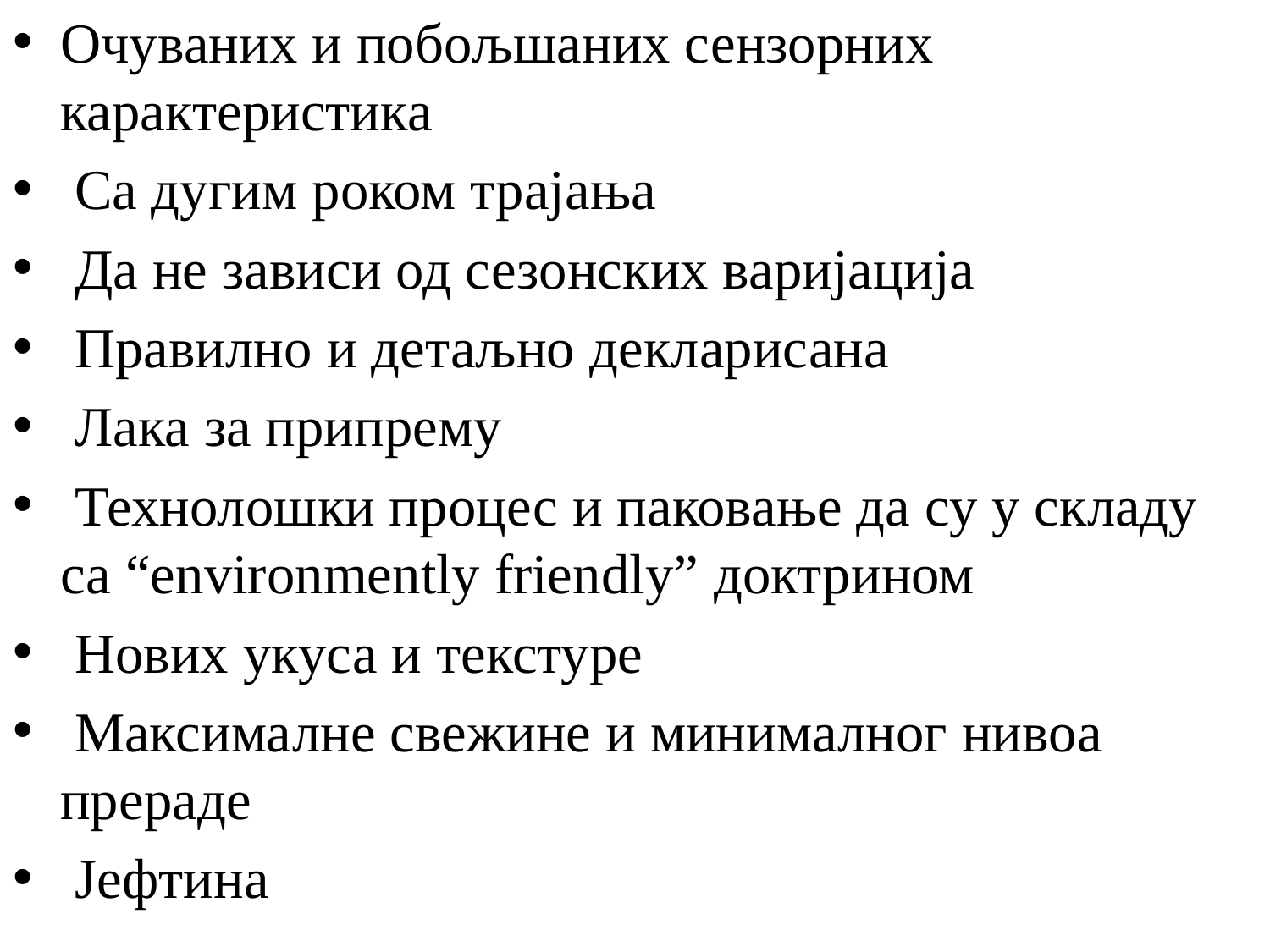

Очуваних и побољшаних сензорних карактеристика
 Са дугим роком трајања
 Да не зависи од сезонских варијација
 Правилно и детаљно декларисана
 Лака за припрему
 Технолошки процес и паковање да су у складу са “environmently friendly” доктрином
 Нових укуса и текстуре
 Максималне свежине и минималног нивоа прераде
 Јефтина